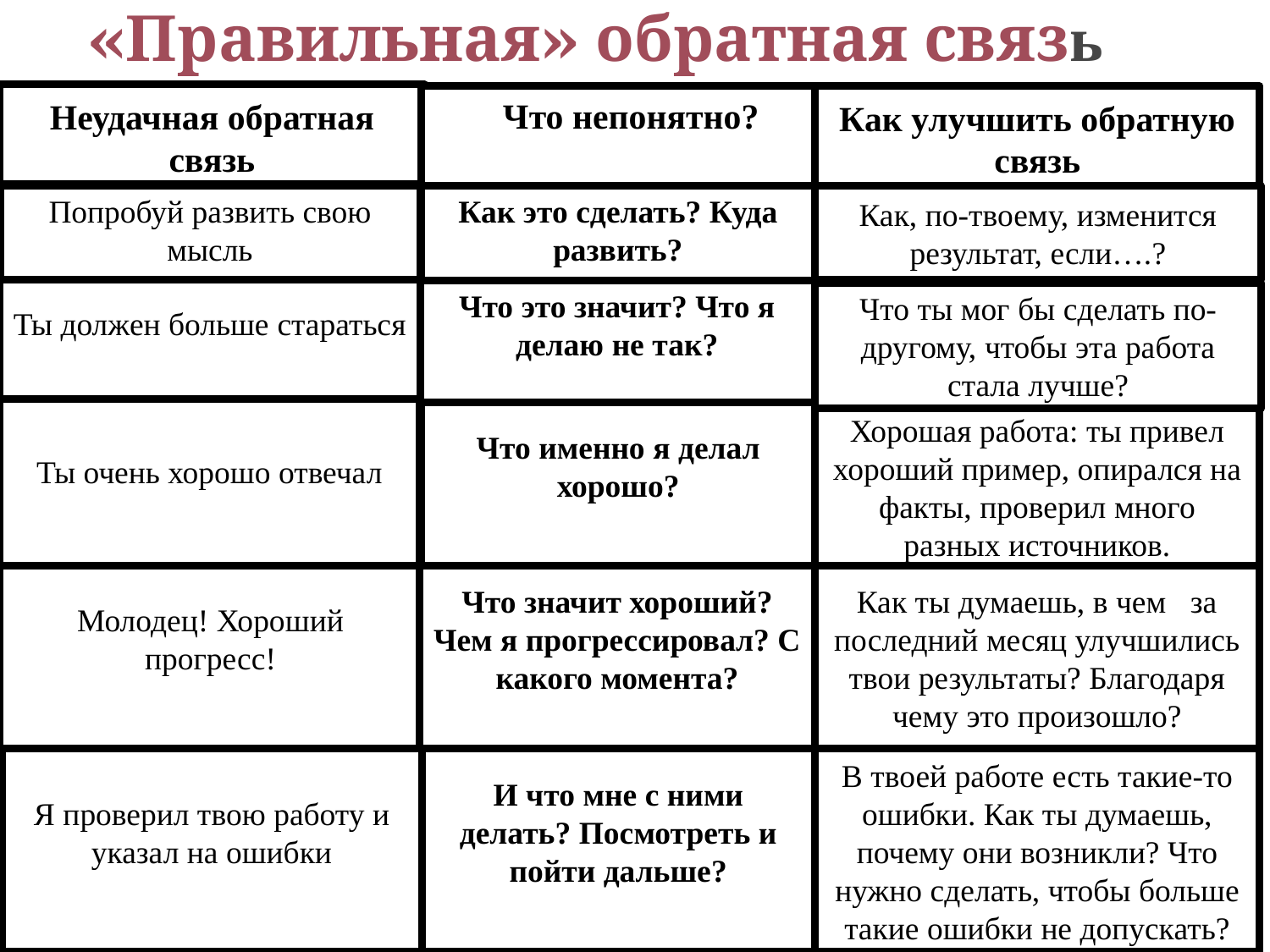

# «Правильная» обратная связь

Неудачная обратная связь

Что непонятно?

Как улучшить обратную связь

Попробуй развить свою мысль

Как это сделать? Куда развить?

Как, по-твоему, изменится результат, если….?

Ты должен больше стараться

Что это значит? Что я делаю не так?

Что ты мог бы сделать по-другому, чтобы эта работа стала лучше?

Ты очень хорошо отвечал

Что именно я делал хорошо?

Хорошая работа: ты привел хороший пример, опирался на факты, проверил много разных источников.

Молодец! Хороший прогресс!

Что значит хороший? Чем я прогрессировал? С какого момента?

Как ты думаешь, в чем   за последний месяц улучшились твои результаты? Благодаря чему это произошло?

Я проверил твою работу и указал на ошибки

И что мне с ними делать? Посмотреть и пойти дальше?

В твоей работе есть такие-то ошибки. Как ты думаешь, почему они возникли? Что нужно сделать, чтобы больше такие ошибки не допускать?